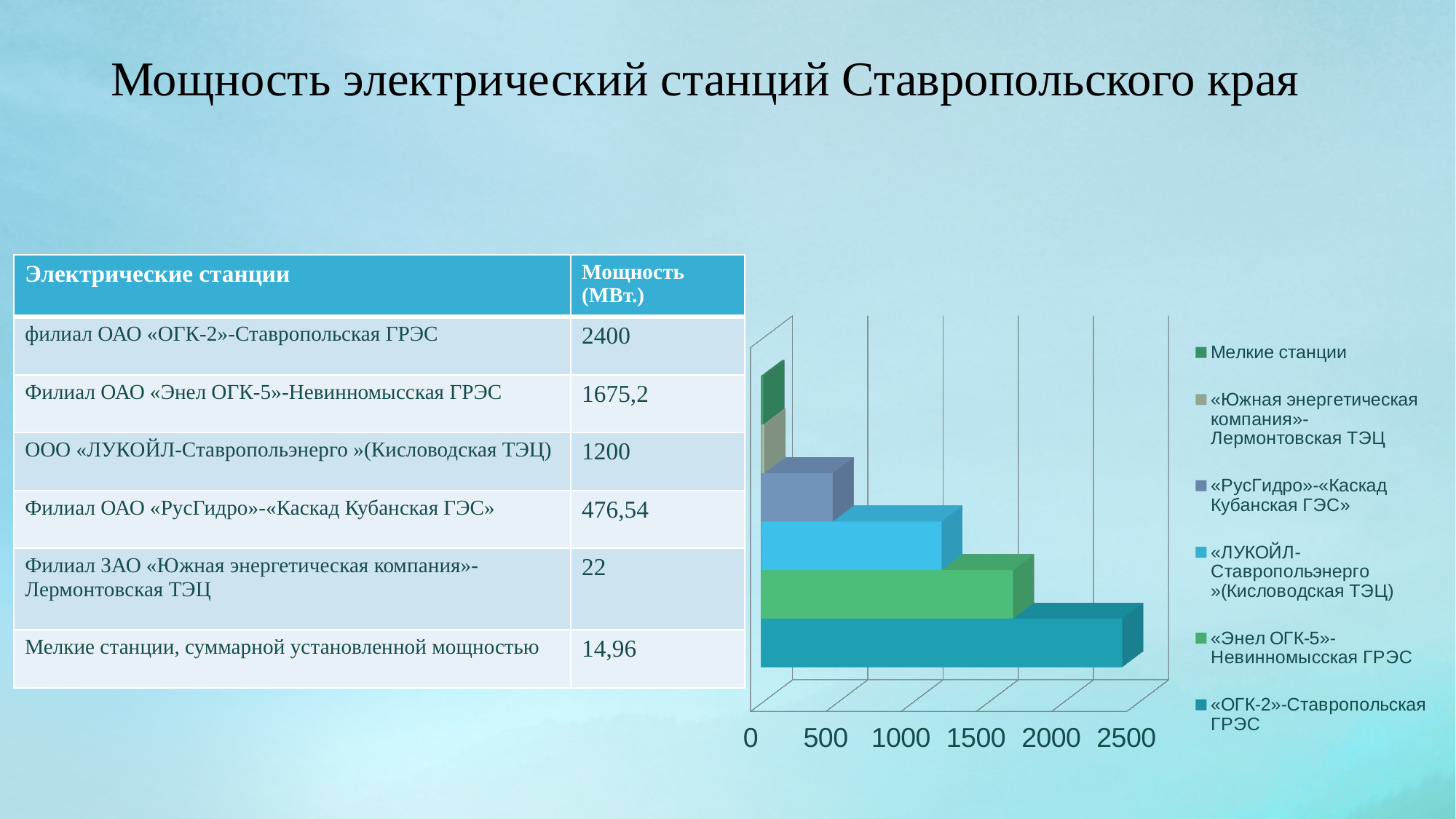

Мощность электрический станций Ставропольского края
| Электрические станции | Мощность (МВт.) |
| --- | --- |
| филиал ОАО «ОГК-2»-Ставропольская ГРЭС | 2400 |
| Филиал ОАО «Энел ОГК-5»-Невинномысская ГРЭС | 1675,2 |
| ООО «ЛУКОЙЛ-Ставропольэнерго »(Кисловодская ТЭЦ) | 1200 |
| Филиал ОАО «РусГидро»-«Каскад Кубанская ГЭС» | 476,54 |
| Филиал ЗАО «Южная энергетическая компания»-Лермонтовская ТЭЦ | 22 |
| Мелкие станции, суммарной установленной мощностью | 14,96 |

[unsupported chart]